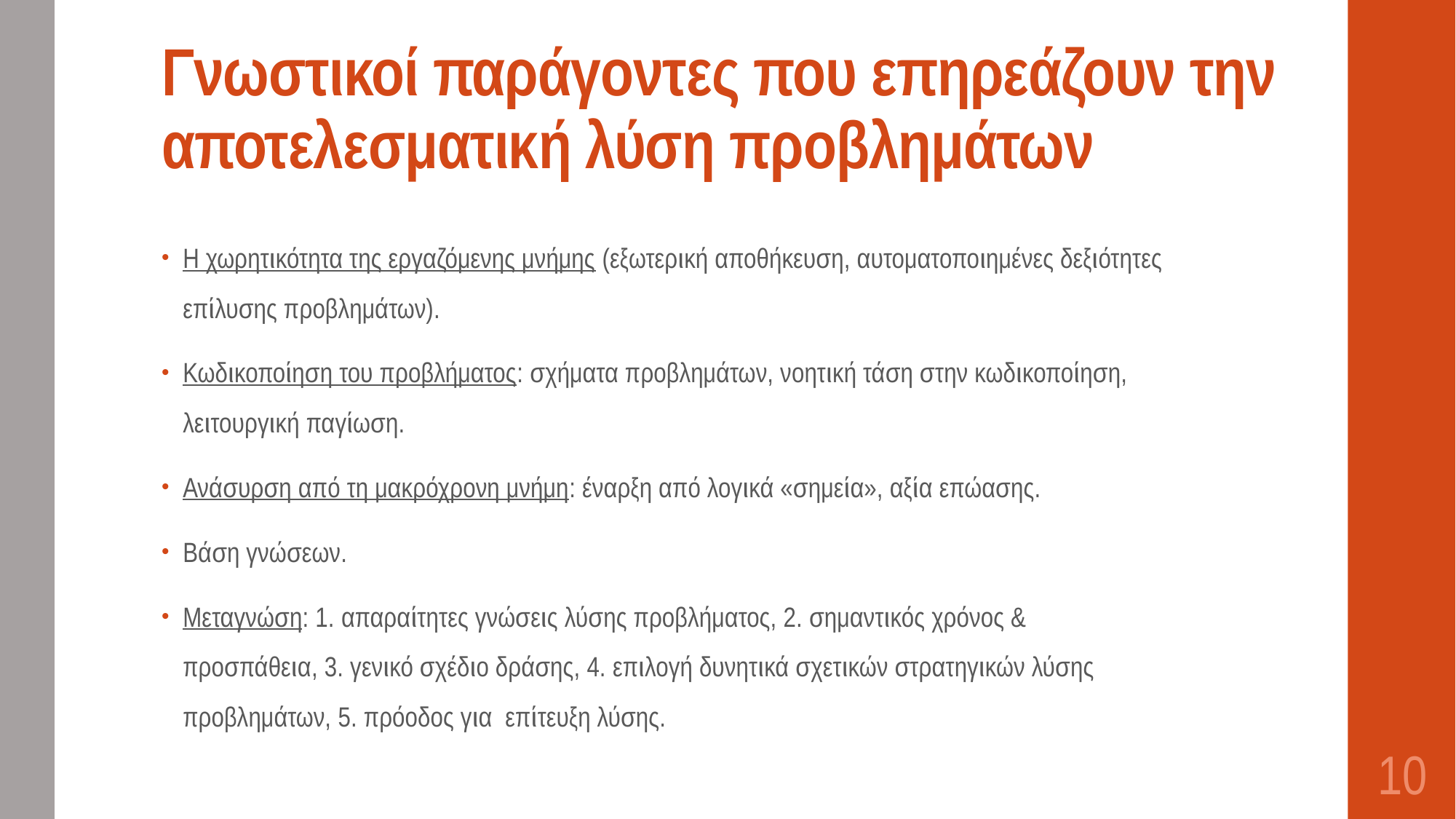

# Γνωστικοί παράγοντες που επηρεάζουν την αποτελεσματική λύση προβλημάτων
Η χωρητικότητα της εργαζόμενης μνήμης (εξωτερική αποθήκευση, αυτοματοποιημένες δεξιότητες επίλυσης προβλημάτων).
Κωδικοποίηση του προβλήματος: σχήματα προβλημάτων, νοητική τάση στην κωδικοποίηση, λειτουργική παγίωση.
Ανάσυρση από τη μακρόχρονη μνήμη: έναρξη από λογικά «σημεία», αξία επώασης.
Βάση γνώσεων.
Μεταγνώση: 1. απαραίτητες γνώσεις λύσης προβλήματος, 2. σημαντικός χρόνος & προσπάθεια, 3. γενικό σχέδιο δράσης, 4. επιλογή δυνητικά σχετικών στρατηγικών λύσης προβλημάτων, 5. πρόοδος για  επίτευξη λύσης.
10